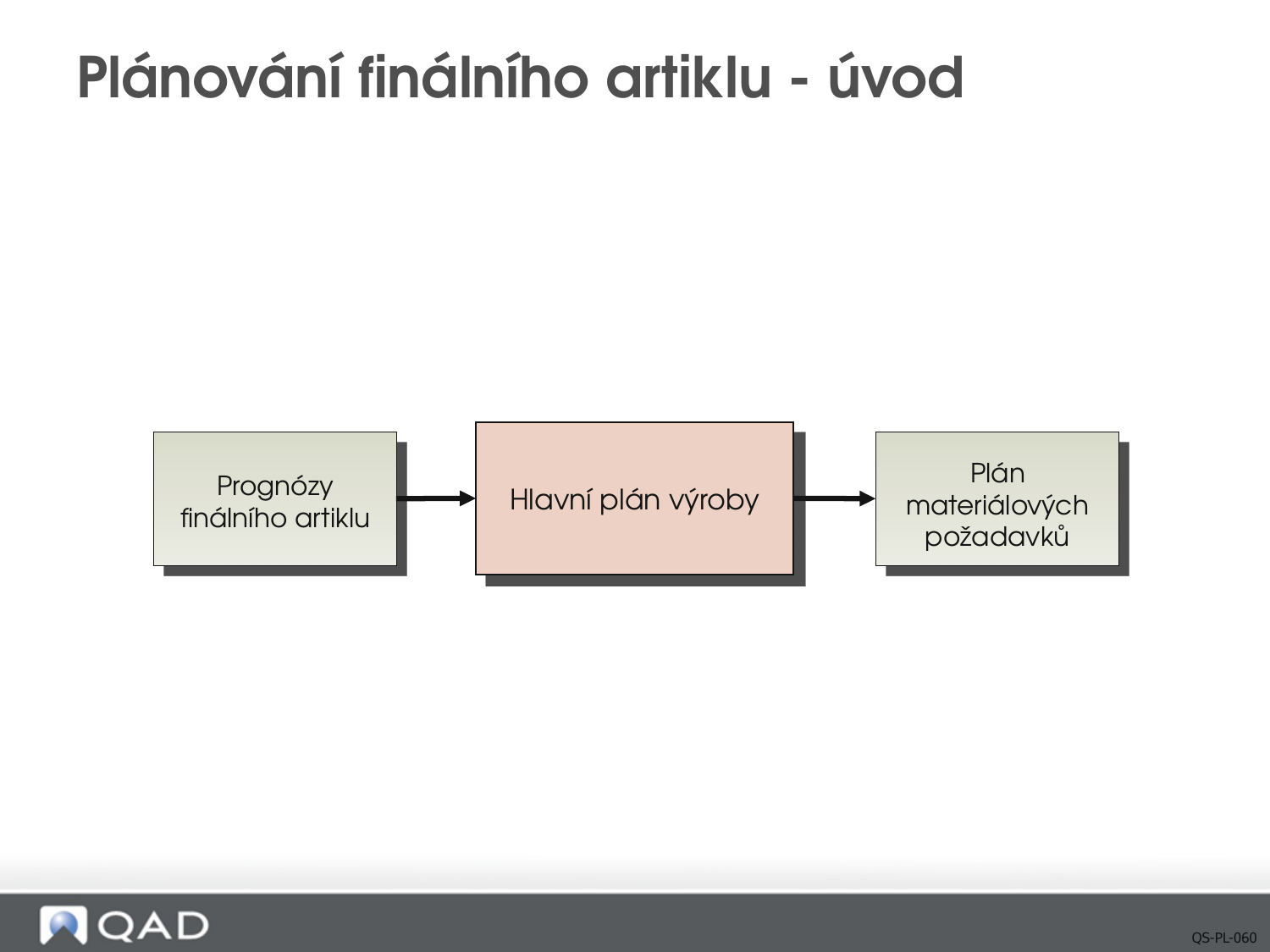

# Plánování finálního artiklu - úvod
Hlavní plán výroby

Plán materiálových požadavků
Prognózy finálního artiklu
QS-PL-060